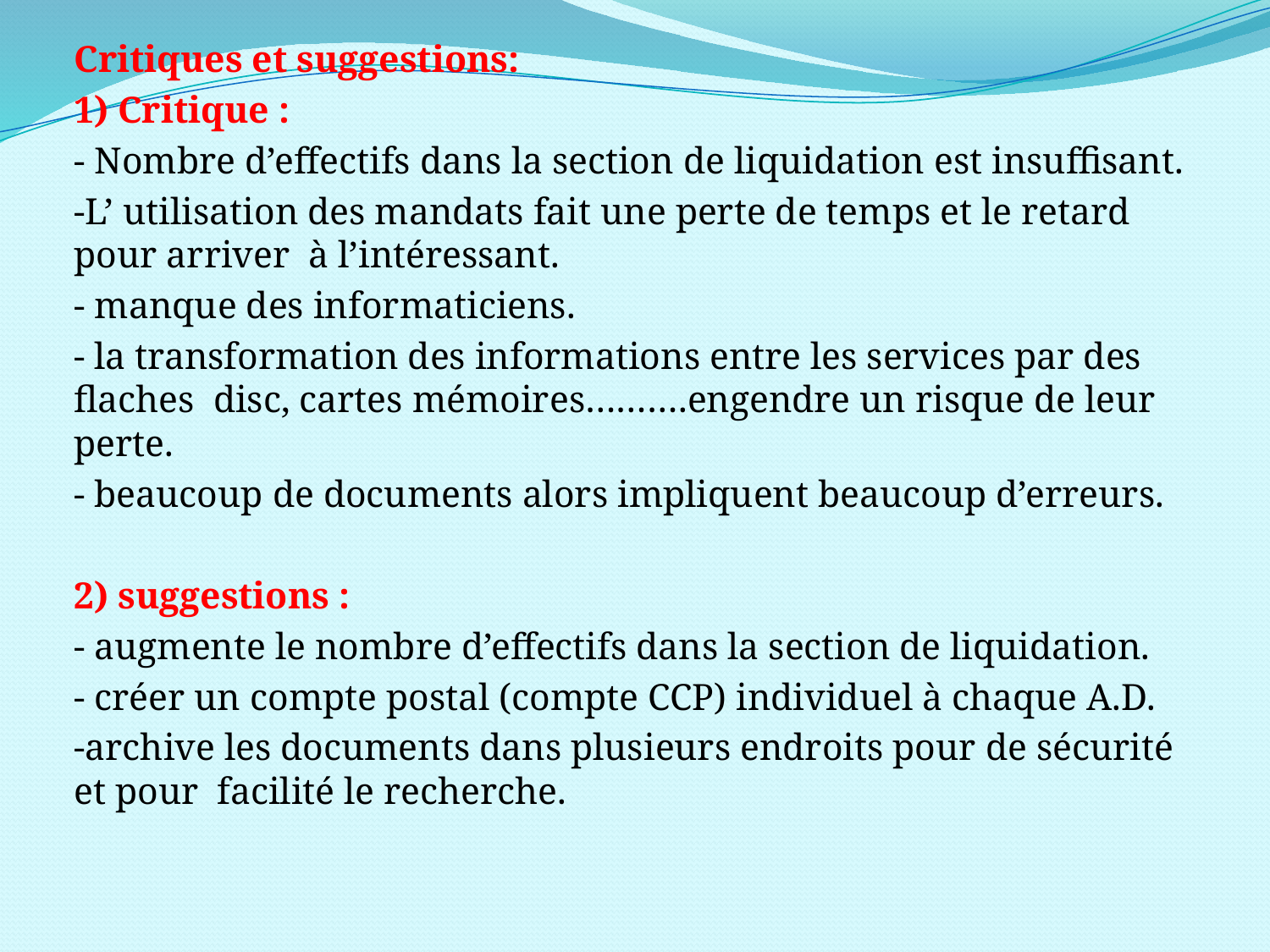

Critiques et suggestions:
1) Critique :
- Nombre d’effectifs dans la section de liquidation est insuffisant.
-L’ utilisation des mandats fait une perte de temps et le retard pour arriver  à l’intéressant.
- manque des informaticiens.
- la transformation des informations entre les services par des flaches  disc, cartes mémoires……….engendre un risque de leur perte.
- beaucoup de documents alors impliquent beaucoup d’erreurs.

2) suggestions :
- augmente le nombre d’effectifs dans la section de liquidation.
- créer un compte postal (compte CCP) individuel à chaque A.D.
-archive les documents dans plusieurs endroits pour de sécurité et pour  facilité le recherche.